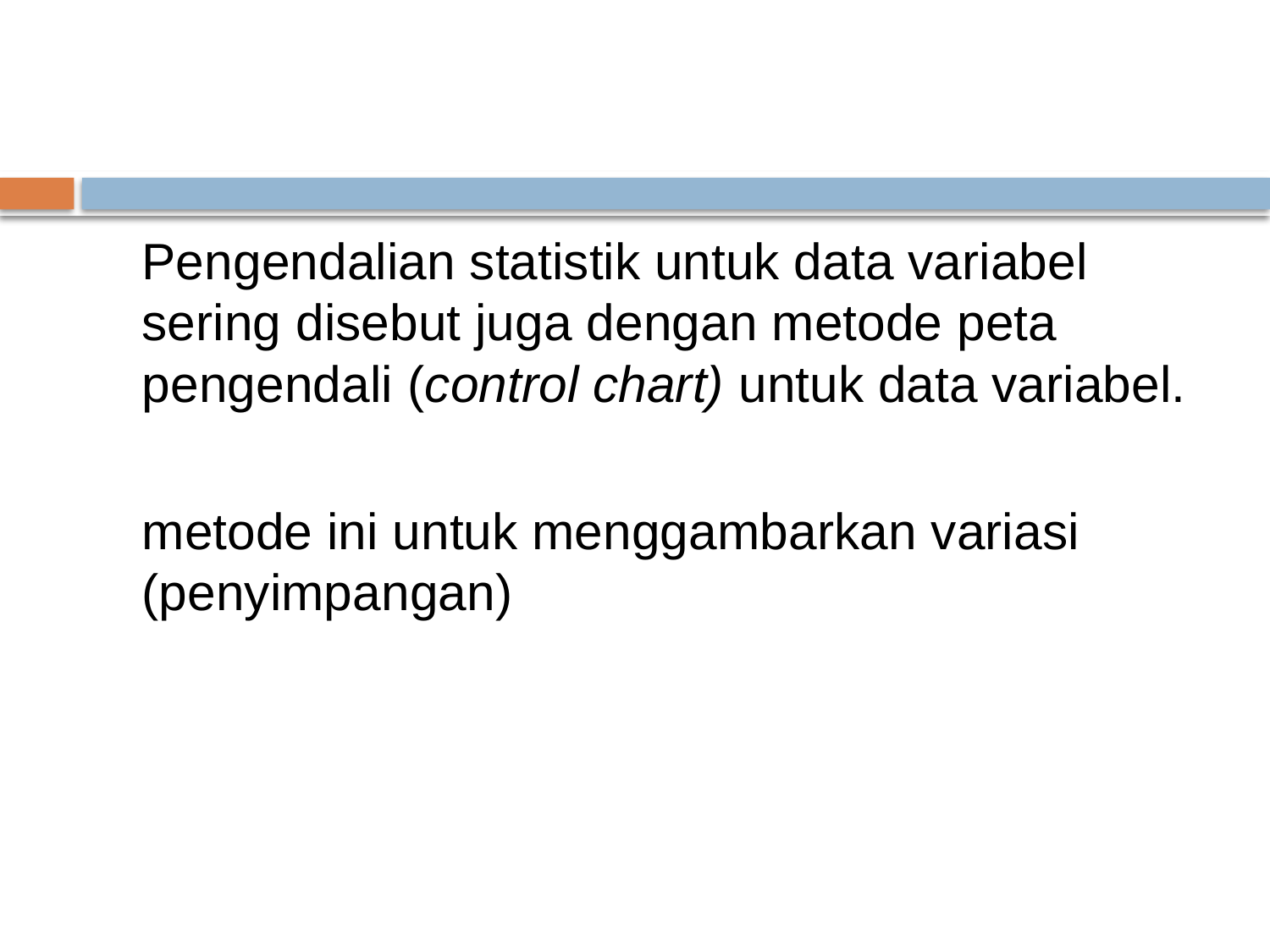

#
	Pengendalian statistik untuk data variabel sering disebut juga dengan metode peta pengendali (control chart) untuk data variabel.

	metode ini untuk menggambarkan variasi (penyimpangan)